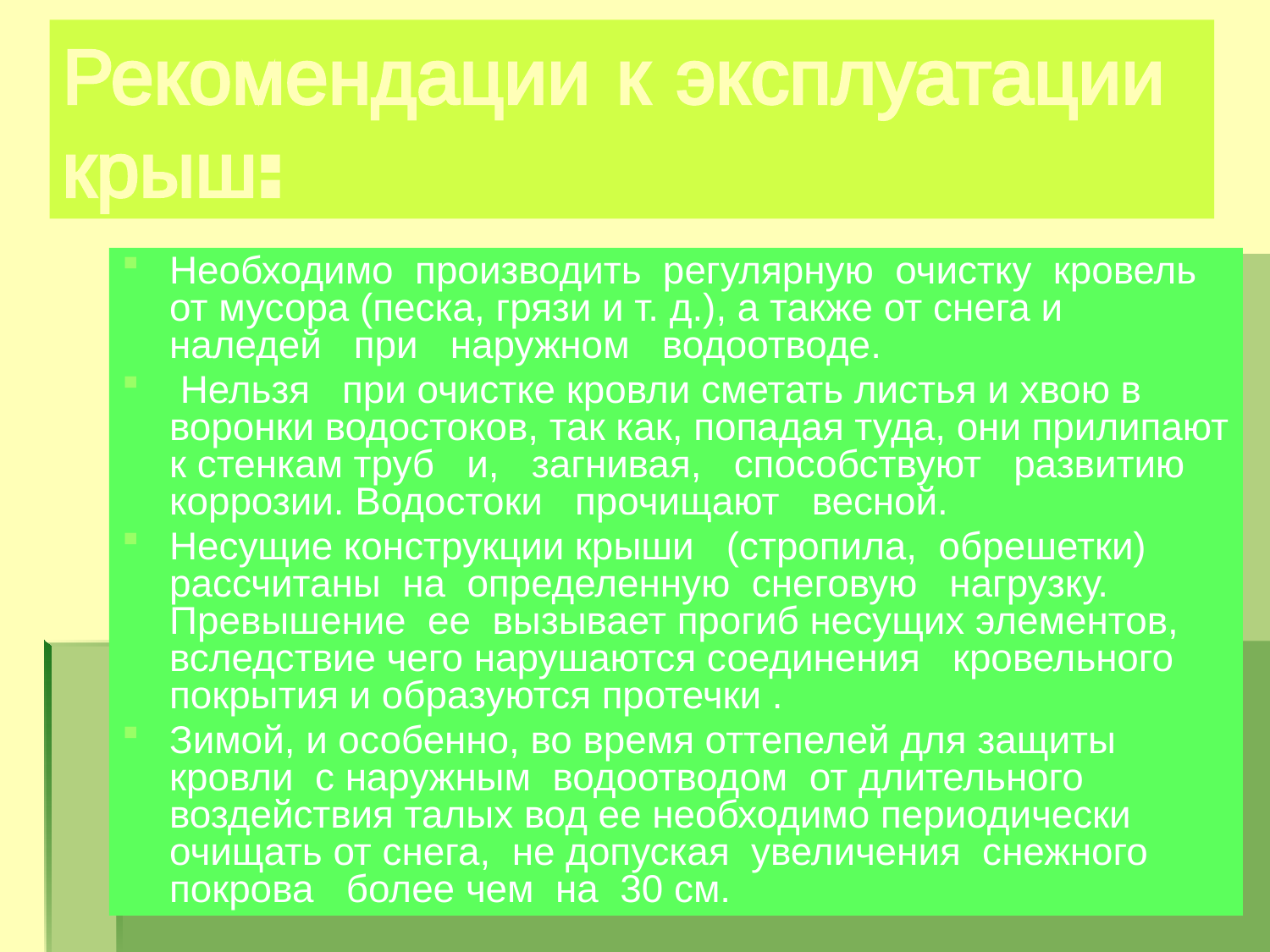

# Рекомендации к эксплуатации крыш:
Необходимо  производить  регулярную  очистку  кровель от мусора (песка, грязи и т. д.), а также от снега и   наледей   при   наружном   водоотводе.
 Нельзя   при очистке кровли сметать листья и хвою в воронки водостоков, так как, попадая туда, они прилипают к стенкам труб   и,   загнивая,   способствуют   развитию   коррозии. Водостоки   прочищают   весной.
Несущие конструкции крыши   (стропила,  обрешетки)   рассчитаны  на  определенную  снеговую   нагрузку.  Превышение  ее  вызывает прогиб несущих элементов, вследствие чего нарушаются соединения   кровельного  покрытия и образуются протечки .
Зимой, и особенно, во время оттепелей для защиты кровли  с наружным  водоотводом  от длительного воздействия талых вод ее необходимо периодически очищать от снега,  не допуская  увеличения  снежного  покрова ­  более чем  на  30 см.